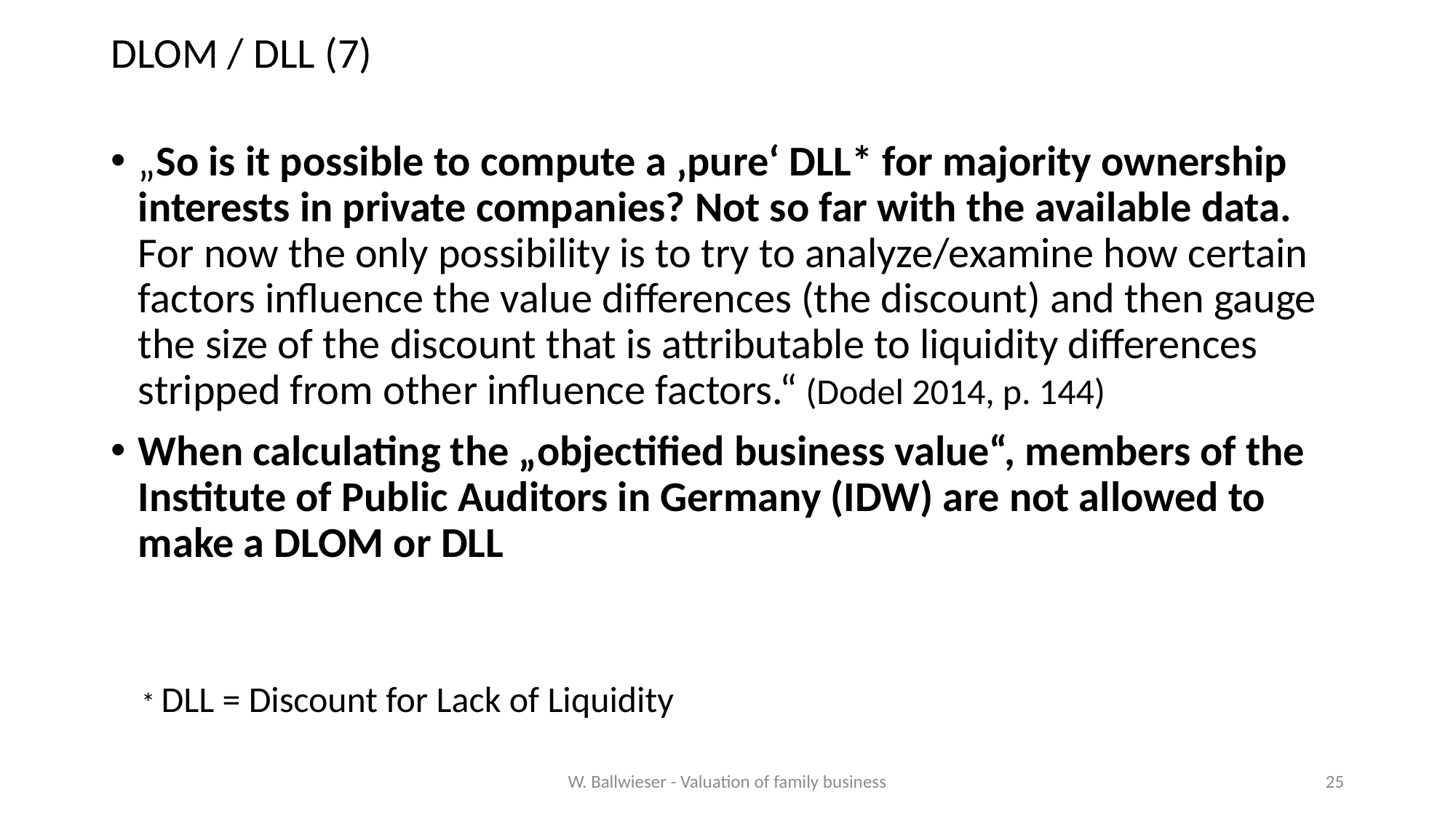

# DLOM / DLL (7)
„So is it possible to compute a ‚pure‘ DLL* for majority ownership interests in private companies? Not so far with the available data. For now the only possibility is to try to analyze/examine how certain factors influence the value differences (the discount) and then gauge the size of the discount that is attributable to liquidity differences stripped from other influence factors.“ (Dodel 2014, p. 144)
When calculating the „objectified business value“, members of the Institute of Public Auditors in Germany (IDW) are not allowed to make a DLOM or DLL

* DLL = Discount for Lack of Liquidity
W. Ballwieser - Valuation of family business
25